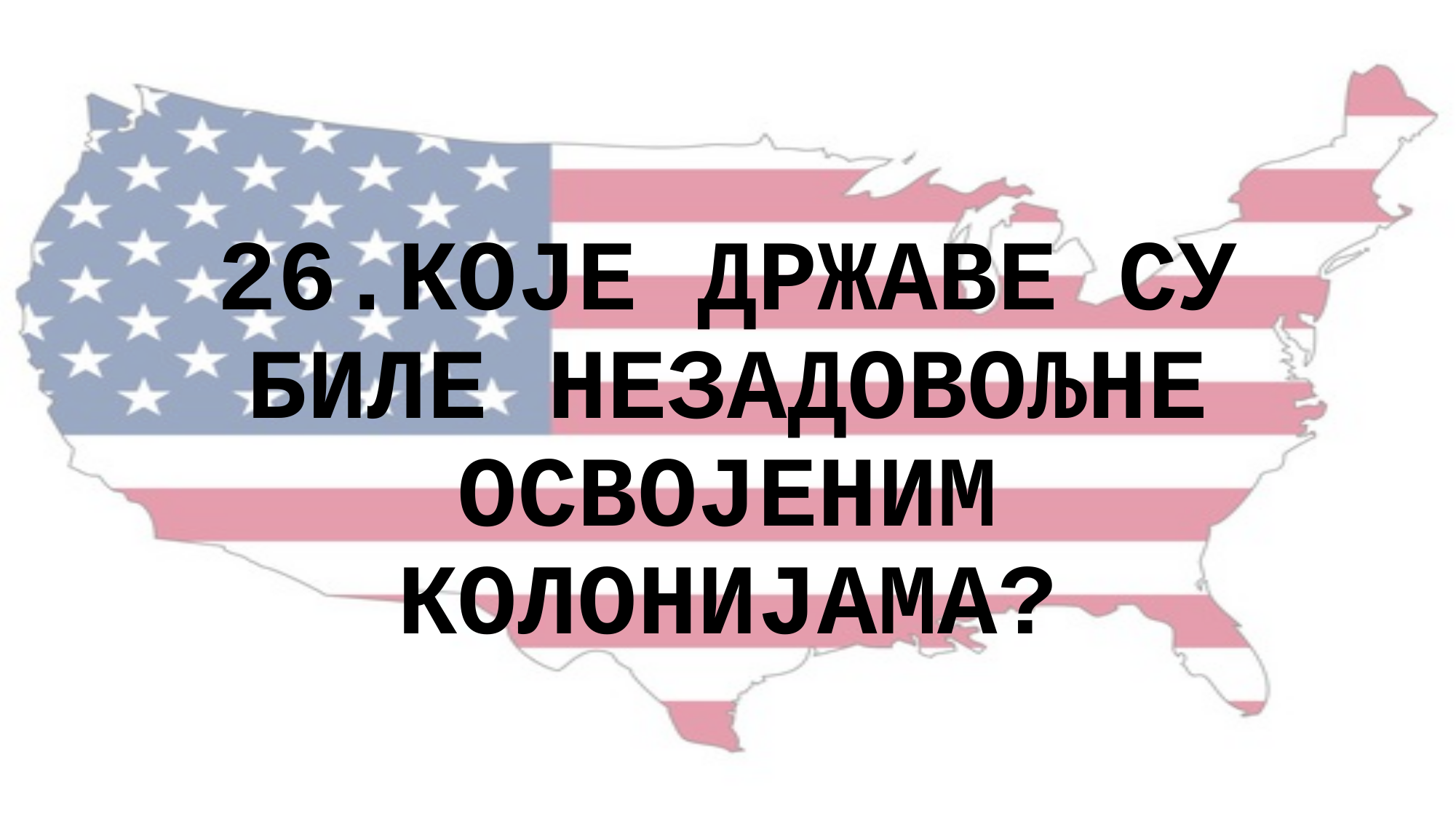

26.КОЈЕ ДРЖАВЕ СУ БИЛЕ НЕЗАДОВОЉНЕ ОСВОЈЕНИМ КОЛОНИЈАМА?